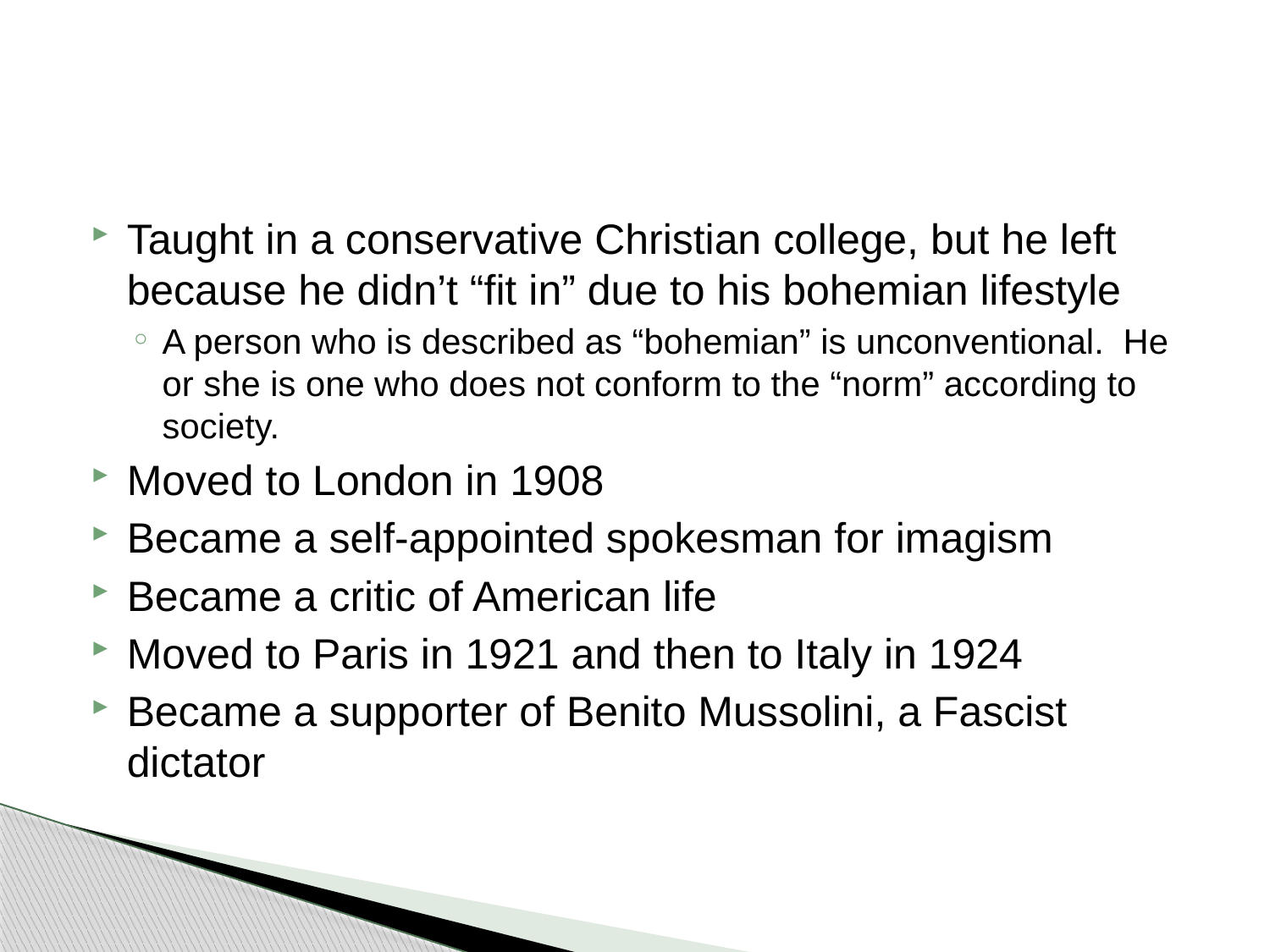

Taught in a conservative Christian college, but he left because he didn’t “fit in” due to his bohemian lifestyle
A person who is described as “bohemian” is unconventional.  He or she is one who does not conform to the “norm” according to society.
Moved to London in 1908
Became a self-appointed spokesman for imagism
Became a critic of American life
Moved to Paris in 1921 and then to Italy in 1924
Became a supporter of Benito Mussolini, a Fascist dictator